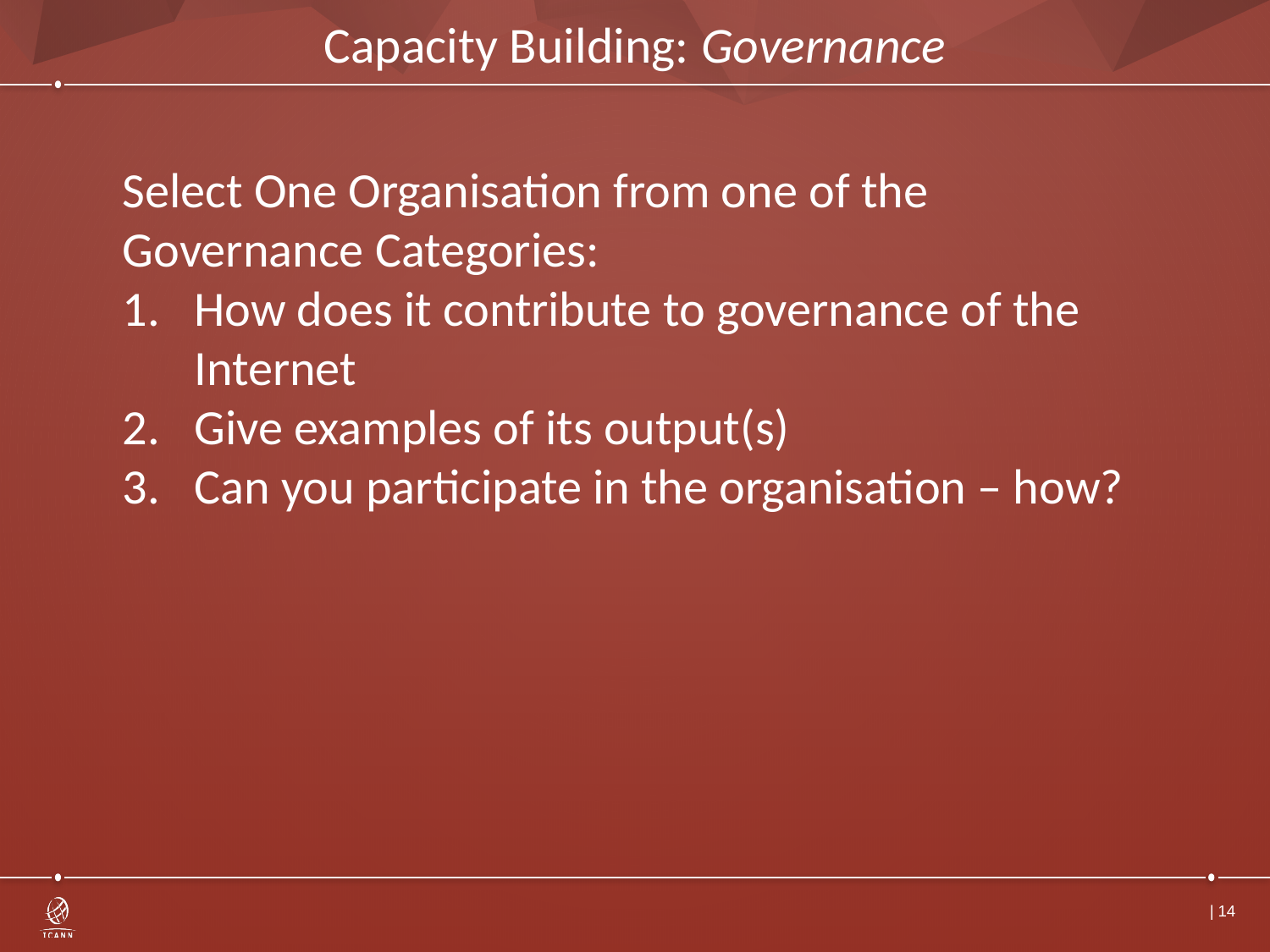

# Capacity Building: Governance
Select One Organisation from one of the Governance Categories:
How does it contribute to governance of the Internet
Give examples of its output(s)
Can you participate in the organisation – how?